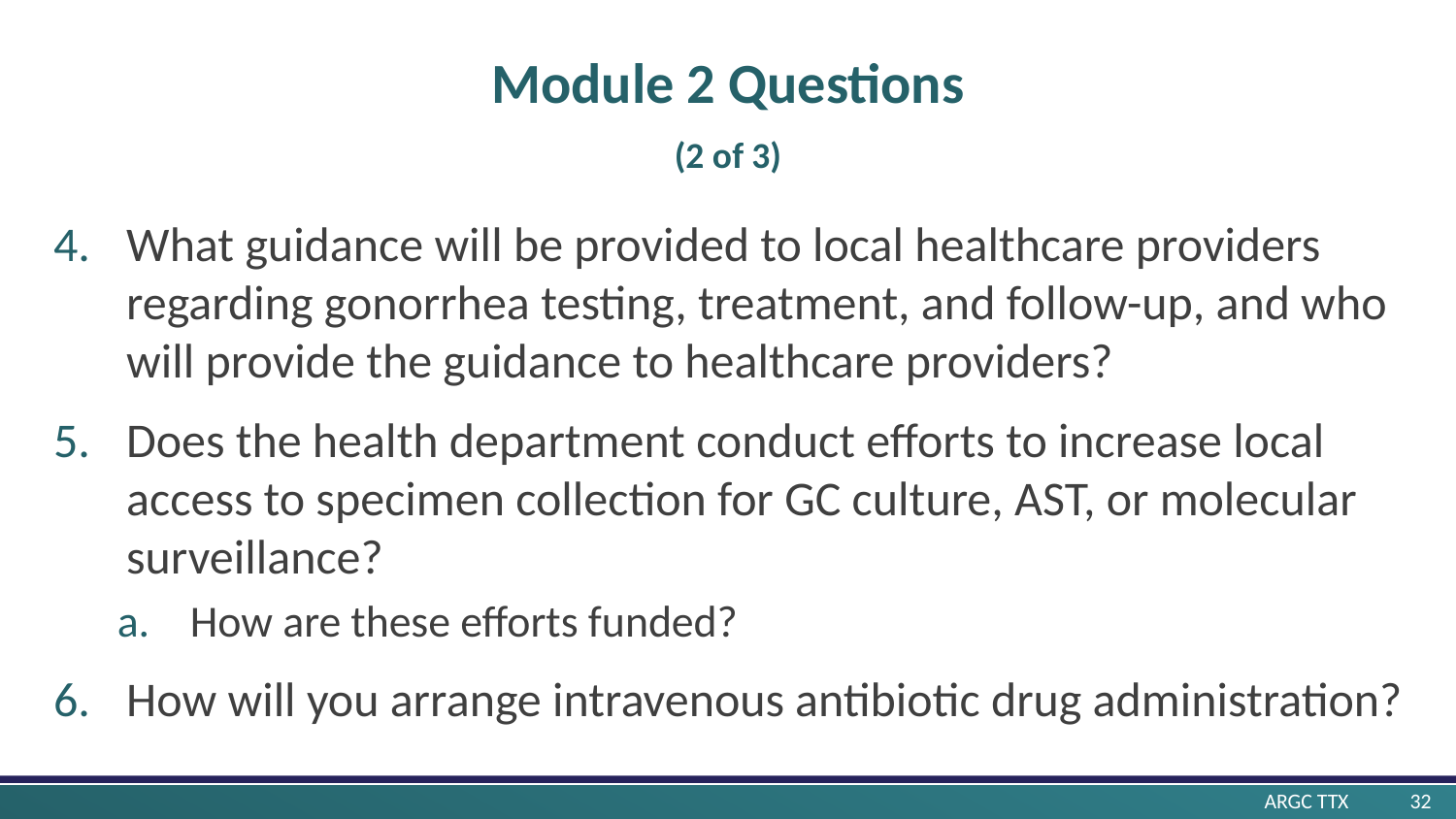

# Module 2 Questions (2 of 3)
What guidance will be provided to local healthcare providers regarding gonorrhea testing, treatment, and follow-up, and who will provide the guidance to healthcare providers?
Does the health department conduct efforts to increase local access to specimen collection for GC culture, AST, or molecular surveillance?
How are these efforts funded?
How will you arrange intravenous antibiotic drug administration?
ARGC TTX 	32